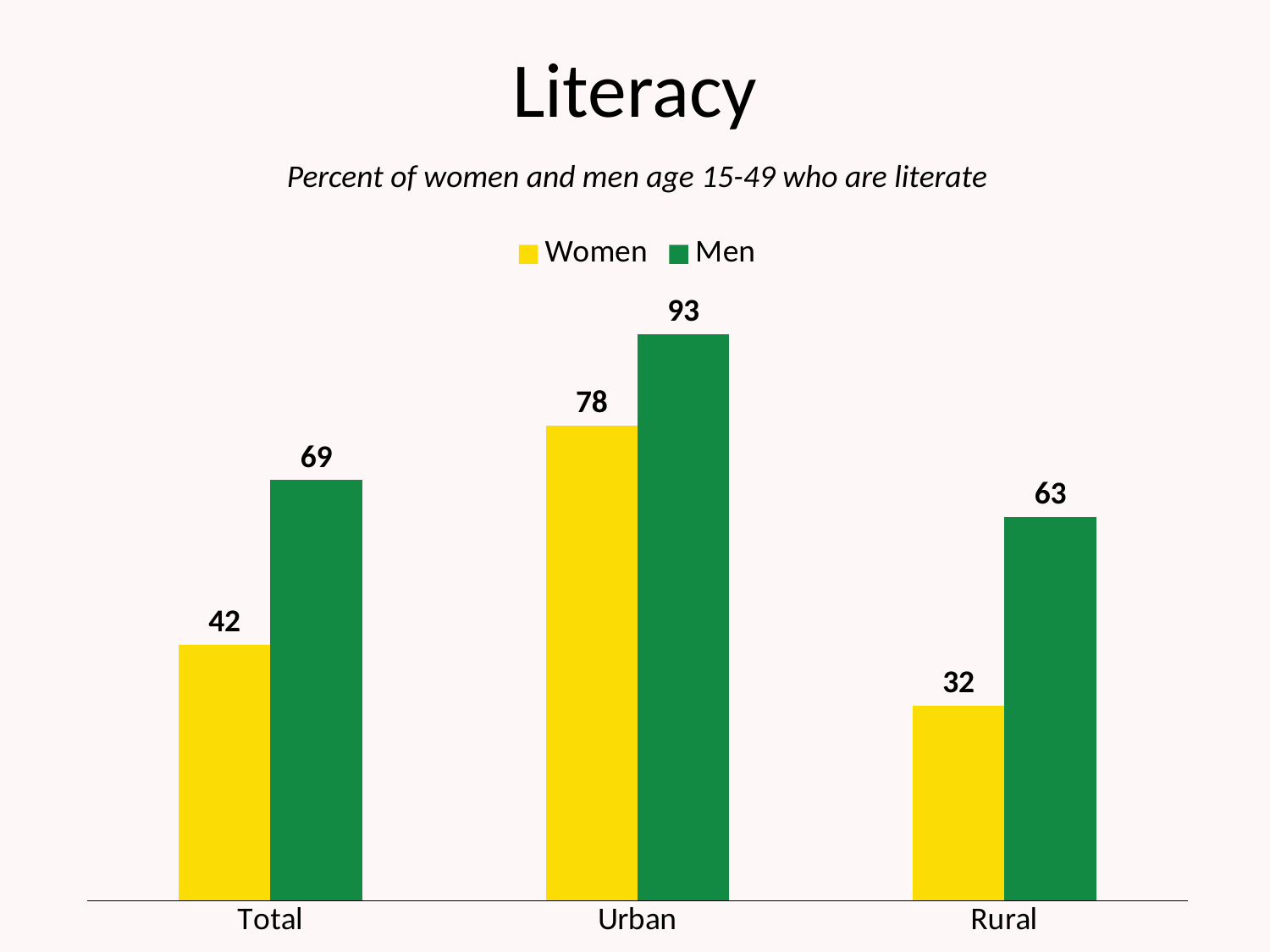

# Literacy
Percent of women and men age 15-49 who are literate

### Chart

| Category | Women | Men |
|---|---|---|
| Total | 42.0 | 69.0 |
| Urban | 78.0 | 93.0 |
| Rural | 32.0 | 63.0 |